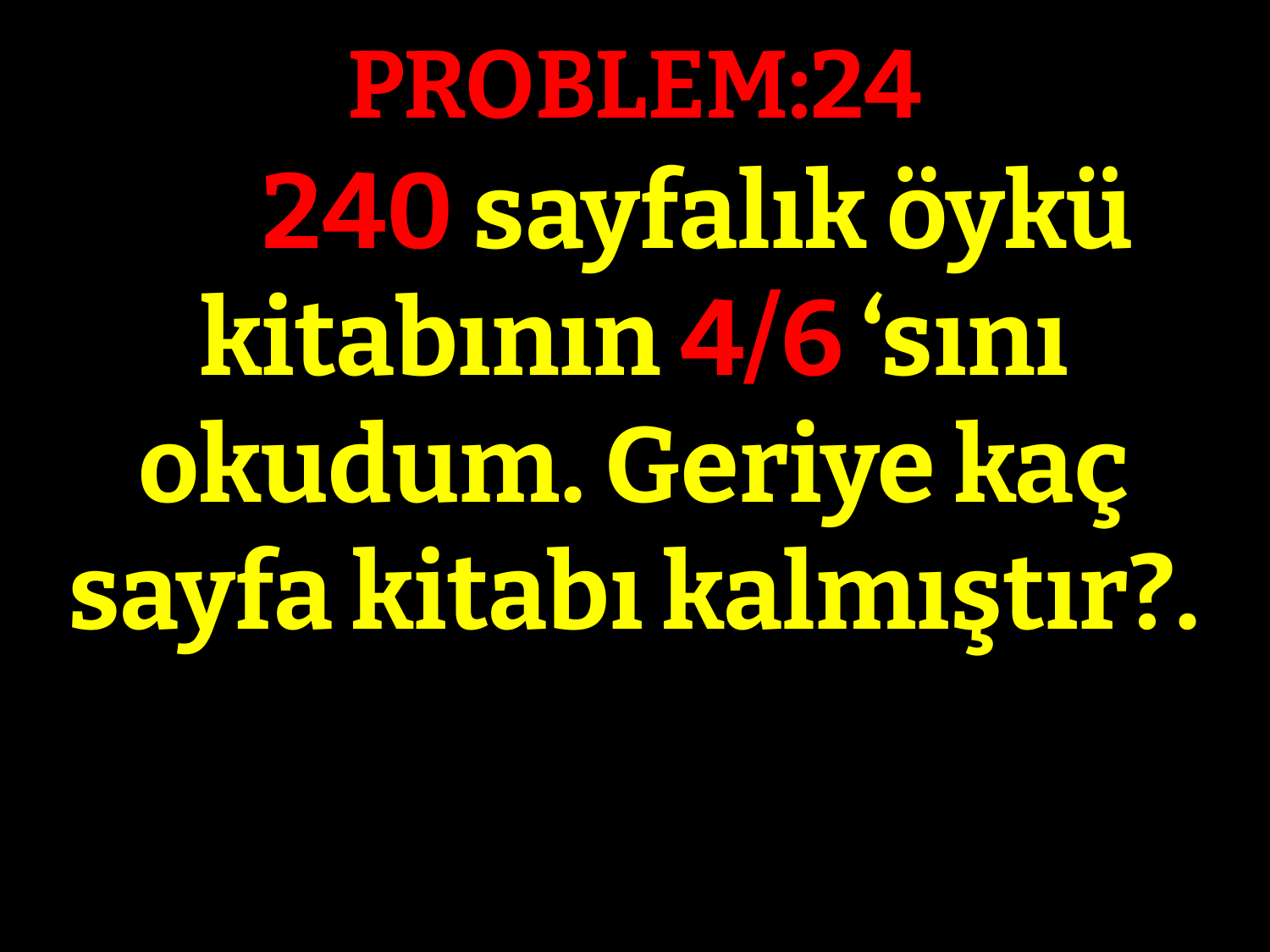

PROBLEM:24
 	240 sayfalık öykü kitabının 4/6 ‘sını okudum. Geriye kaç sayfa kitabı kalmıştır?.
#